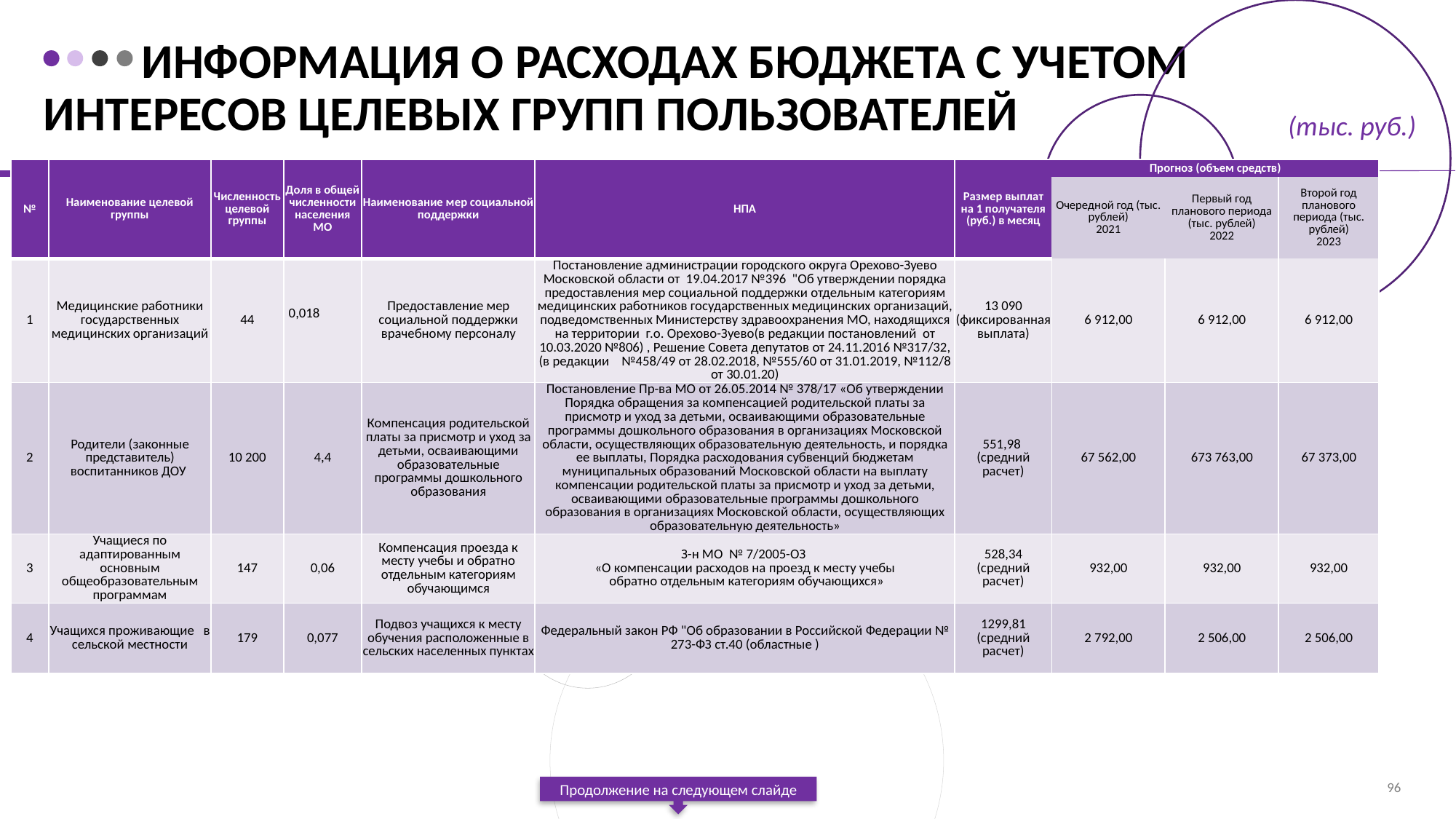

# Информация о расходах бюджета с учетом интересов целевых групп пользователей

(тыс. руб.)
| № | Наименование целевой группы | Численность целевой группы | Доля в общей численности населения МО | Наименование мер социальной поддержки | НПА | Размер выплат на 1 получателя (руб.) в месяц | Прогноз (объем средств) |  |  |
| --- | --- | --- | --- | --- | --- | --- | --- | --- | --- |
|  |  |  |  |  |  |  | Очередной год (тыс. рублей) 2021 | Первый год планового периода (тыс. рублей) 2022 | Второй год планового периода (тыс. рублей) 2023 |
| 1 | Медицинские работники государственных медицинских организаций | 44 | 0,018 | Предоставление мер социальной поддержки врачебному персоналу | Постановление администрации городского округа Орехово-Зуево Московской области от 19.04.2017 №396 "Об утверждении порядка предоставления мер социальной поддержки отдельным категориям медицинских работников государственных медицинских организаций, подведомственных Министерству здравоохранения МО, находящихся на территории г.о. Орехово-Зуево(в редакции постановлений от 10.03.2020 №806) , Решение Совета депутатов от 24.11.2016 №317/32, (в редакции №458/49 от 28.02.2018, №555/60 от 31.01.2019, №112/8 от 30.01.20) | 13 090 (фиксированная выплата) | 6 912,00 | 6 912,00 | 6 912,00 |
| 2 | Родители (законные представитель) воспитанников ДОУ | 10 200 | 4,4 | Компенсация родительской платы за присмотр и уход за детьми, осваивающими образовательные программы дошкольного образования | Постановление Пр-ва МО от 26.05.2014 № 378/17 «Об утверждении Порядка обращения за компенсацией родительской платы за присмотр и уход за детьми, осваивающими образовательные программы дошкольного образования в организациях Московской области, осуществляющих образовательную деятельность, и порядка ее выплаты, Порядка расходования субвенций бюджетам муниципальных образований Московской области на выплату компенсации родительской платы за присмотр и уход за детьми, осваивающими образовательные программы дошкольного образования в организациях Московской области, осуществляющих образовательную деятельность» | 551,98 (средний расчет) | 67 562,00 | 673 763,00 | 67 373,00 |
| 3 | Учащиеся по адаптированным основным общеобразовательным программам | 147 | 0,06 | Компенсация проезда к месту учебы и обратно отдельным категориям обучающимся | З-н МО № 7/2005-ОЗ «О компенсации расходов на проезд к месту учебы обратно отдельным категориям обучающихся» | 528,34 (средний расчет) | 932,00 | 932,00 | 932,00 |
| 4 | Учащихся проживающие в сельской местности | 179 | 0,077 | Подвоз учащихся к месту обучения расположенные в сельских населенных пунктах | Федеральный закон РФ "Об образовании в Российской Федерации № 273-ФЗ ст.40 (областные ) | 1299,81 (средний расчет) | 2 792,00 | 2 506,00 | 2 506,00 |
96
Продолжение на следующем слайде